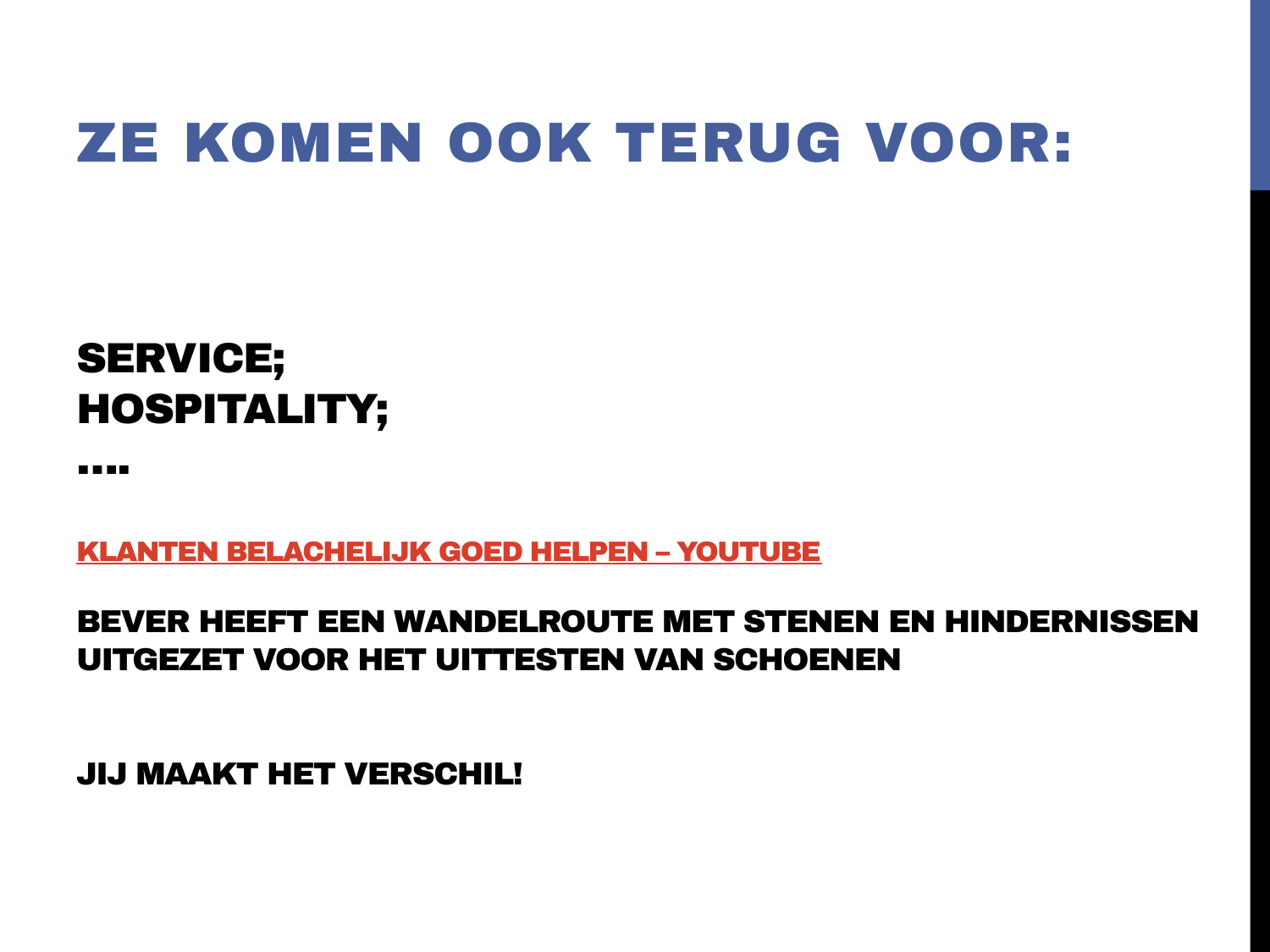

Ze komen ook terug voor:
# Service; Hospitality; …. Klanten belachelijk goed helpen – YouTube Bever heeft een wandelroute met stenen en hindernissen uitgezet voor het uittesten van schoenen Jij maakt het verschil!